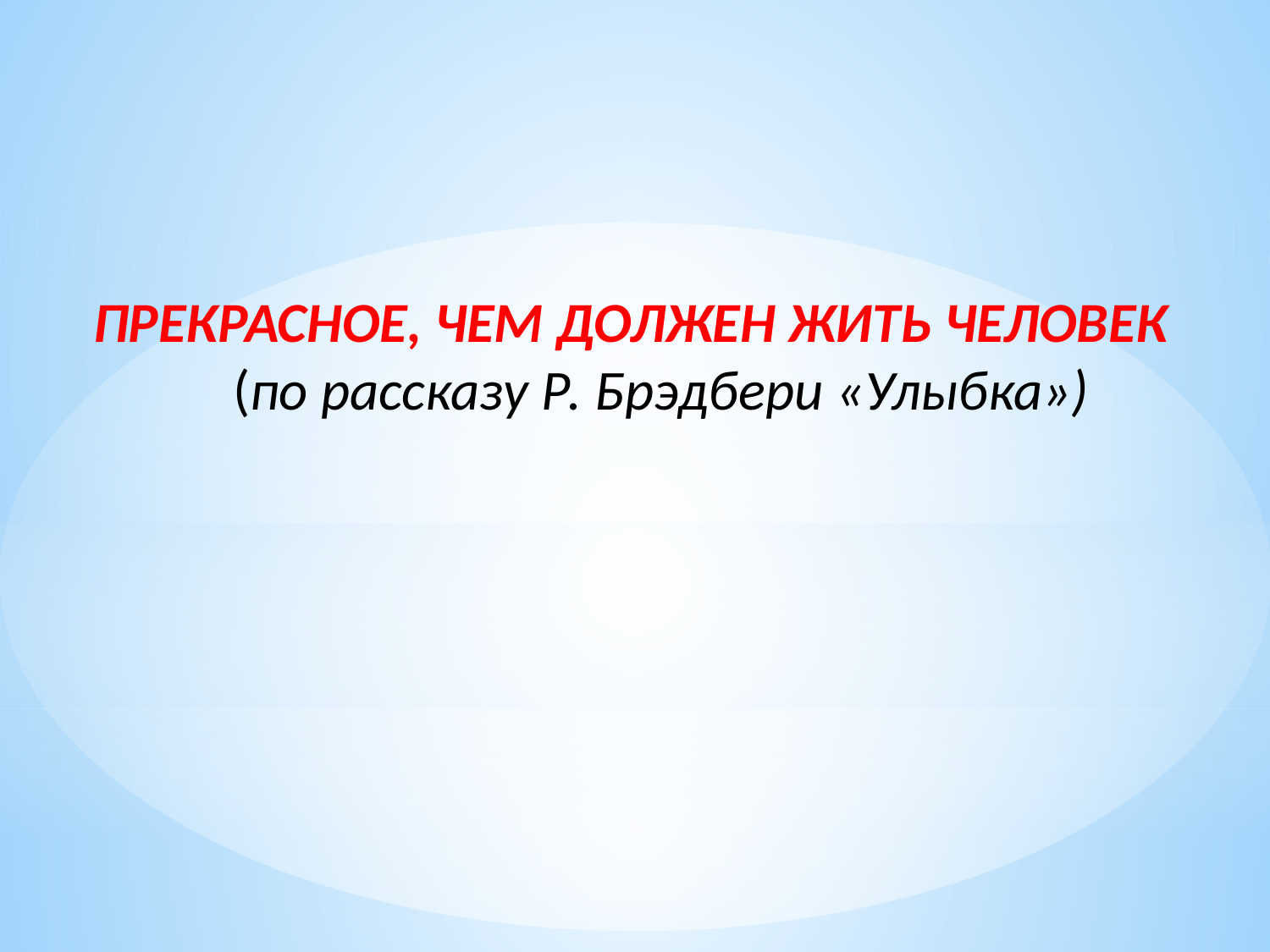

ПРЕКРАСНОЕ, ЧЕМ ДОЛЖЕН ЖИТЬ ЧЕЛОВЕК
               (по рассказу Р. Брэдбери «Улыбка»)